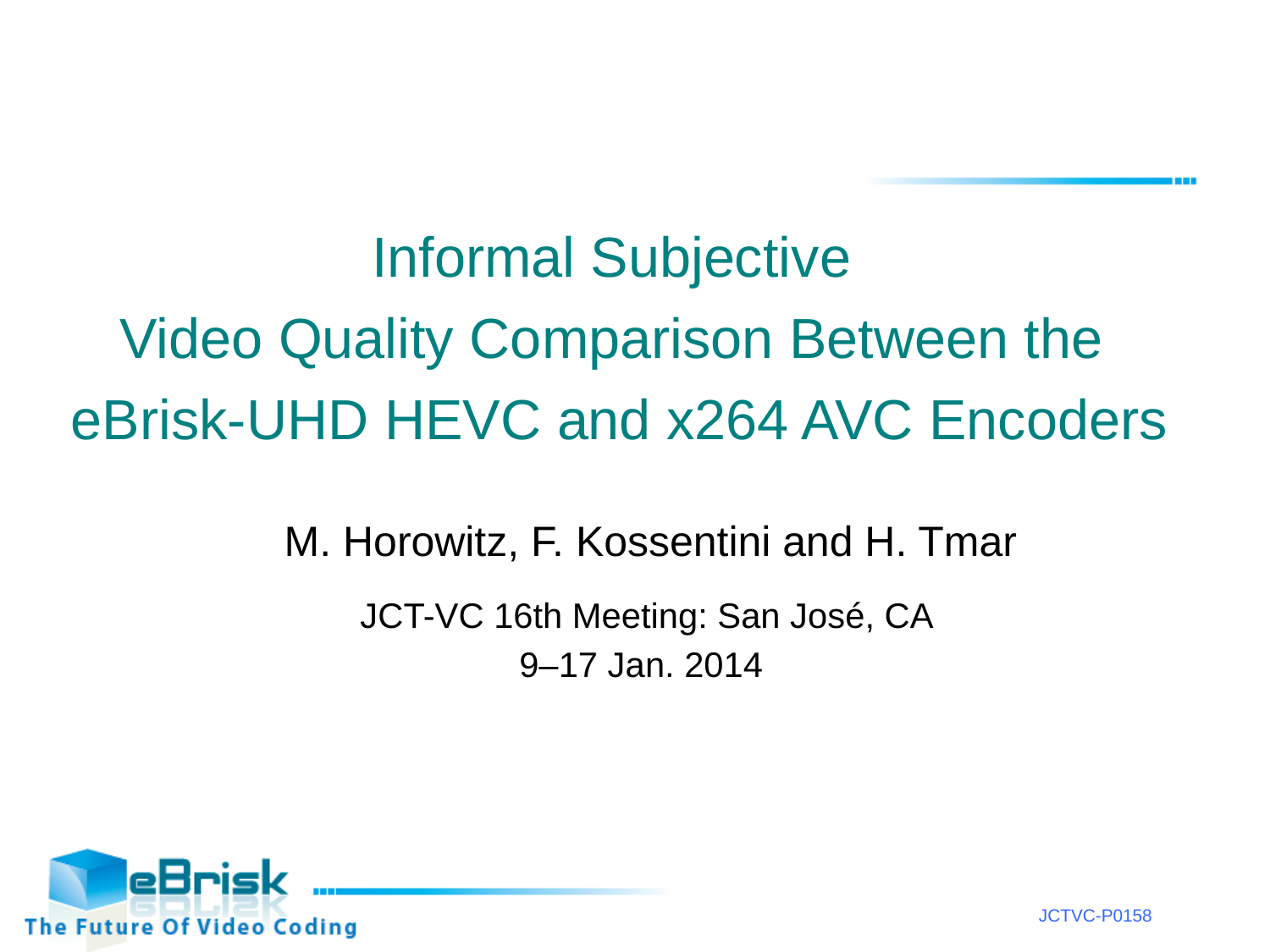

Informal Subjective
Video Quality Comparison Between the
eBrisk-UHD HEVC and x264 AVC Encoders

M. Horowitz, F. Kossentini and H. Tmar
JCT-VC 16th Meeting: San José, CA
9–17 Jan. 2014